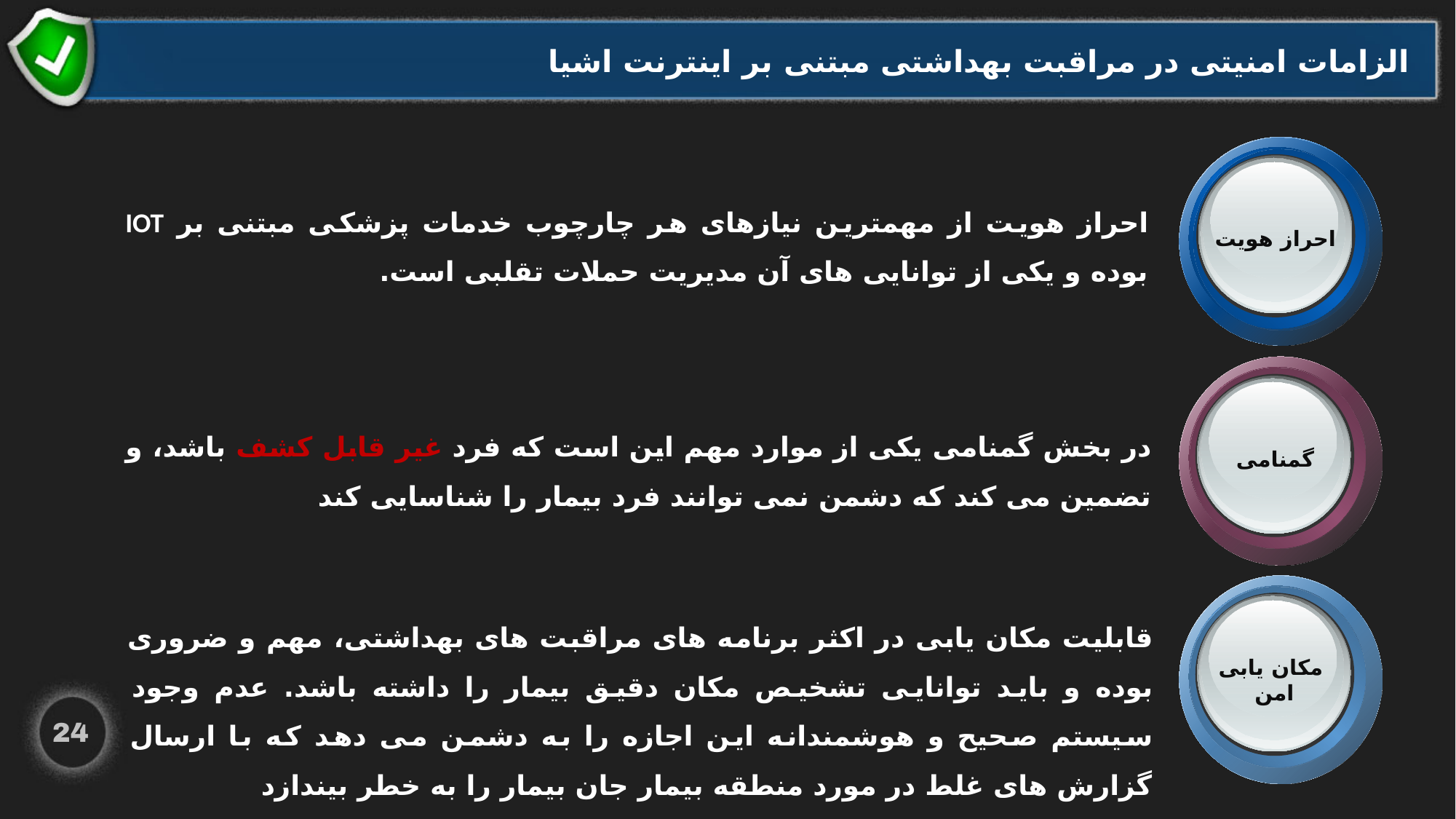

الزامات امنیتی در مراقبت بهداشتی مبتنی بر اینترنت اشیا

احراز هویت از مهمترین نیازهای هر چارچوب خدمات پزشکی مبتنی بر IOT بوده و یکی از توانایی های آن مدیریت حملات تقلبی است.
احراز هویت

در بخش گمنامی یکی از موارد مهم این است که فرد غیر قابل کشف باشد، و تضمین می کند که دشمن نمی توانند فرد بیمار را شناسایی کند
گمنامی

قابلیت مکان یابی در اکثر برنامه های مراقبت های بهداشتی، مهم و ضروری بوده و باید توانایی تشخیص مکان دقیق بیمار را داشته باشد. عدم وجود سیستم صحیح و هوشمندانه این اجازه را به دشمن می دهد که با ارسال گزارش های غلط در مورد منطقه بیمار جان بیمار را به خطر بیندازد
مکان یابی
امن
24